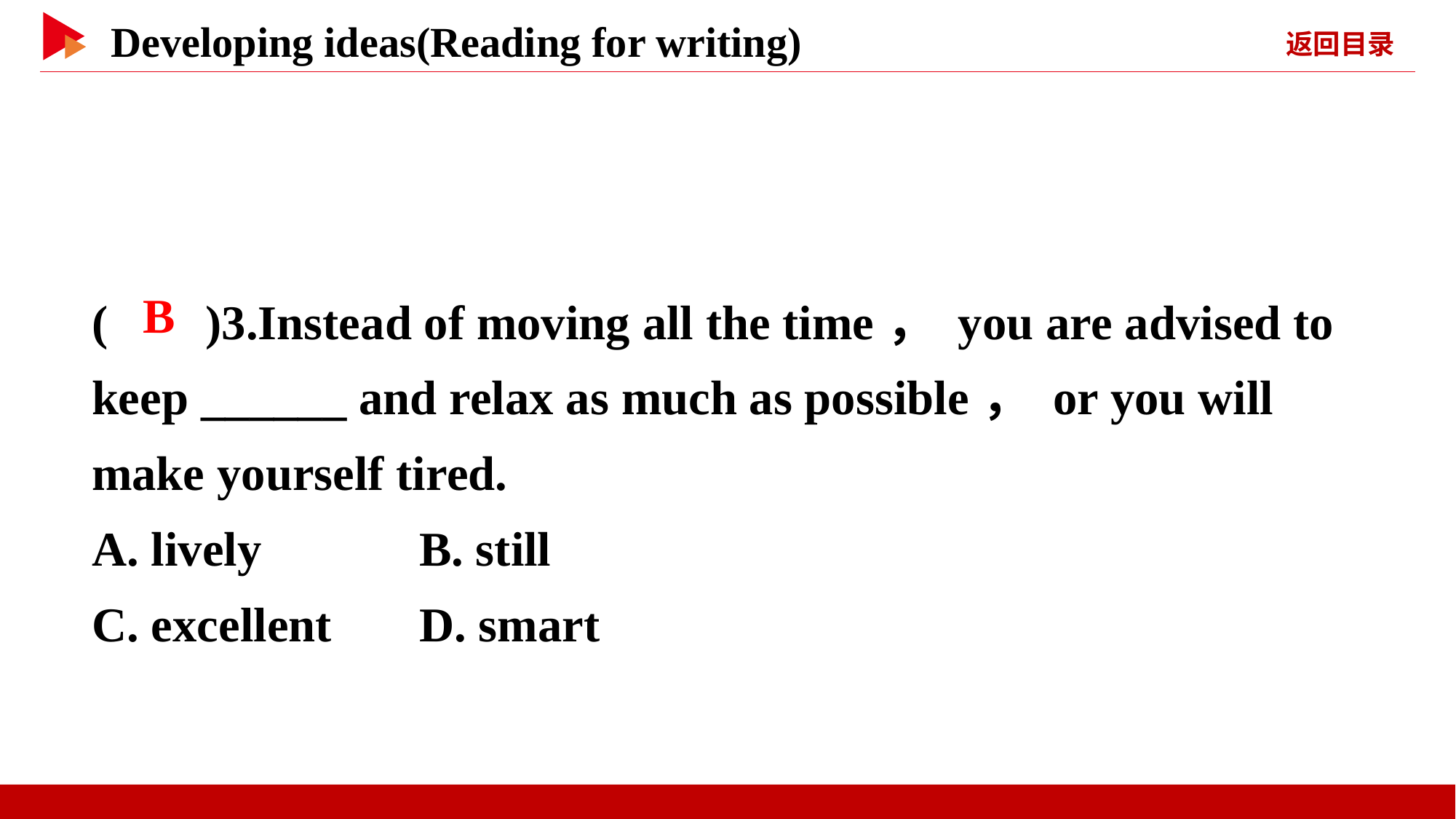

(        )3.Instead of moving all the time， you are advised to keep ______ and relax as much as possible， or you will make yourself tired.
A. lively		B. still
C. excellent	D. smart
   B